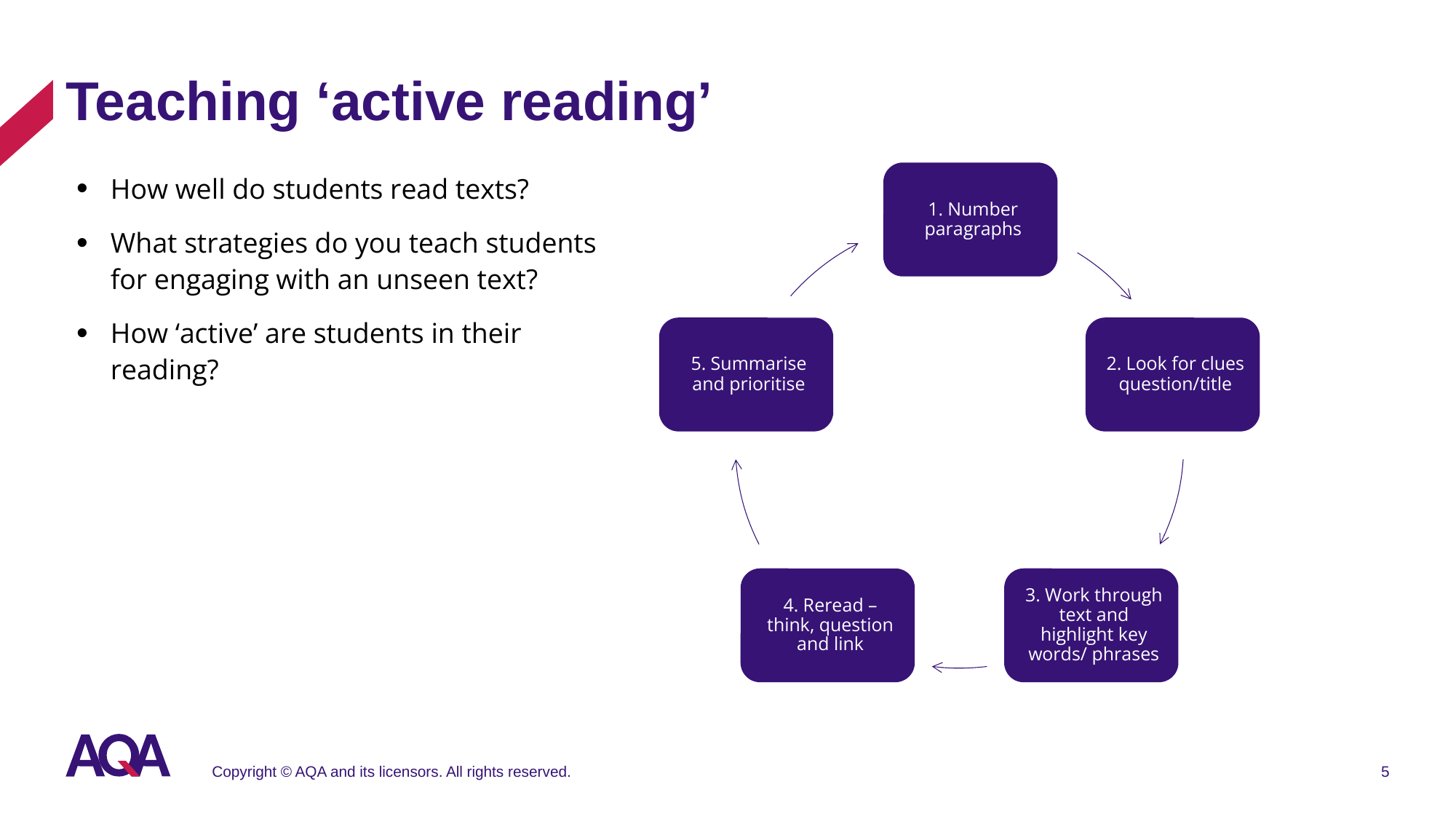

# Teaching ‘active reading’
1. Number paragraphs
2. Look for clues question/title
3. Work through text and highlight key words/ phrases
4. Reread – think, question and link
5. Summarise and prioritise
How well do students read texts?
What strategies do you teach students for engaging with an unseen text?
How ‘active’ are students in their reading?

Copyright © AQA and its licensors. All rights reserved.
5